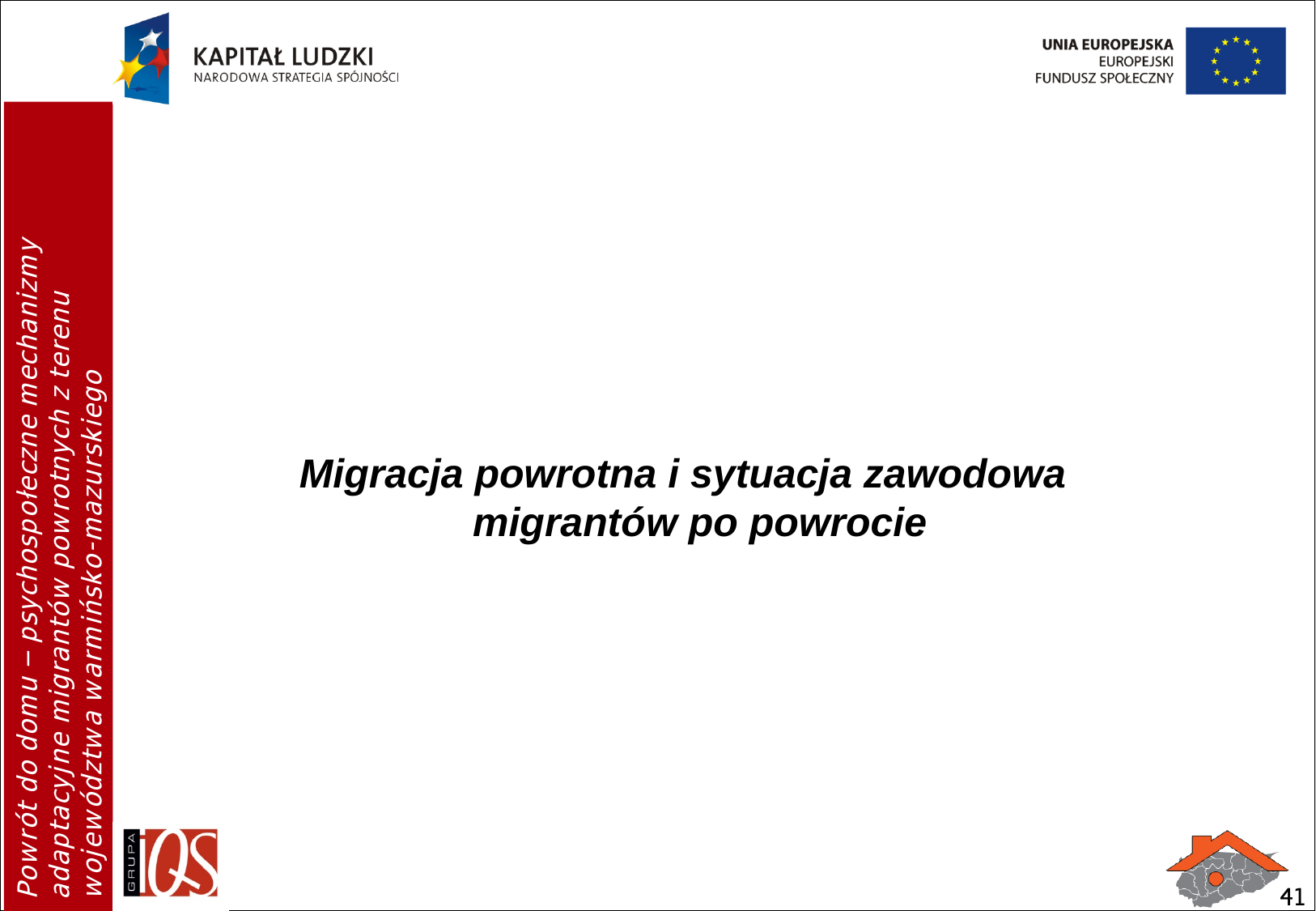

Migracja powrotna i sytuacja zawodowa migrantów po powrocie
41